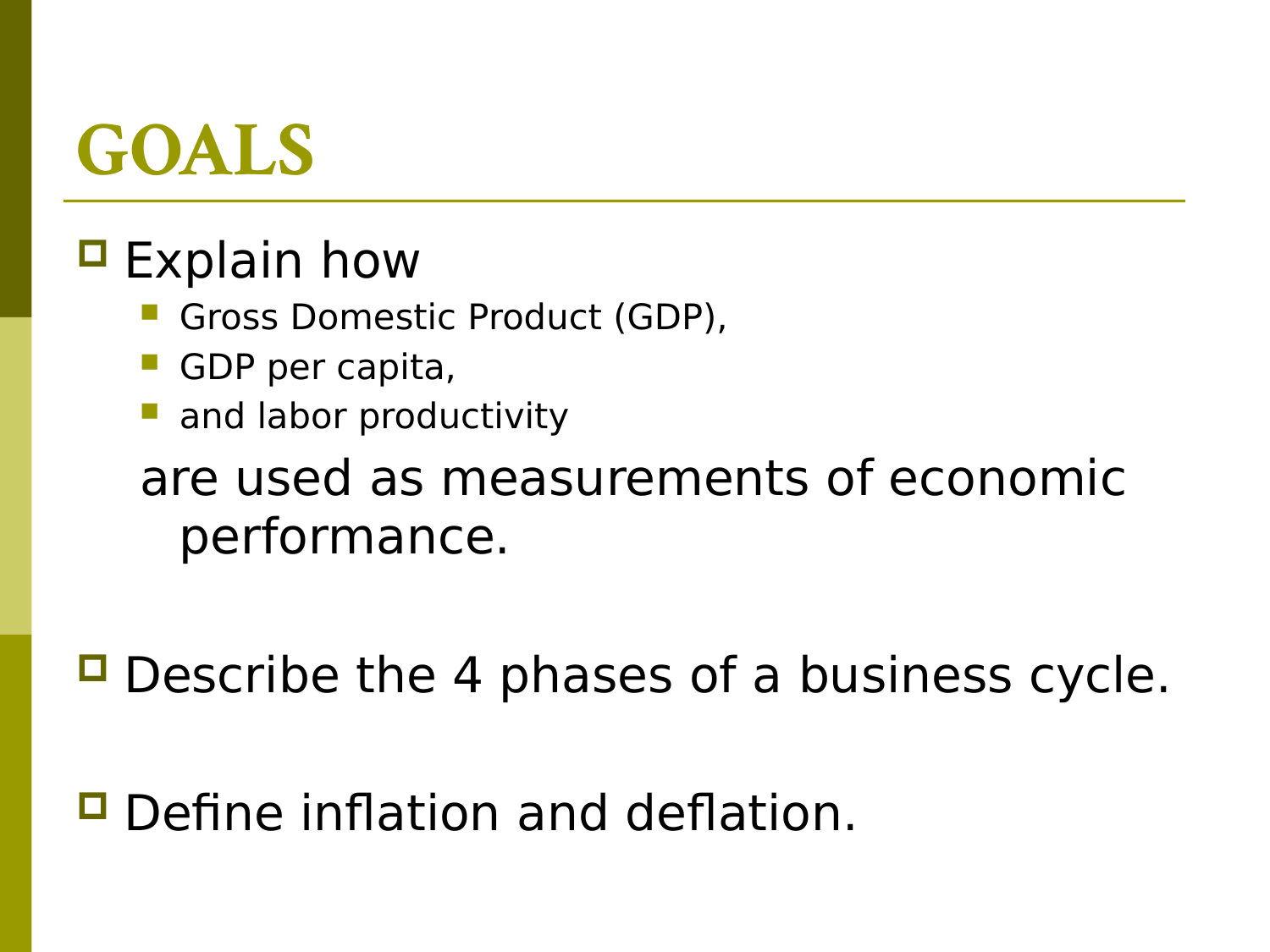

# GOALS
Explain how
Gross Domestic Product (GDP),
GDP per capita,
and labor productivity
are used as measurements of economic performance.

Describe the 4 phases of a business cycle.

Define inflation and deflation.